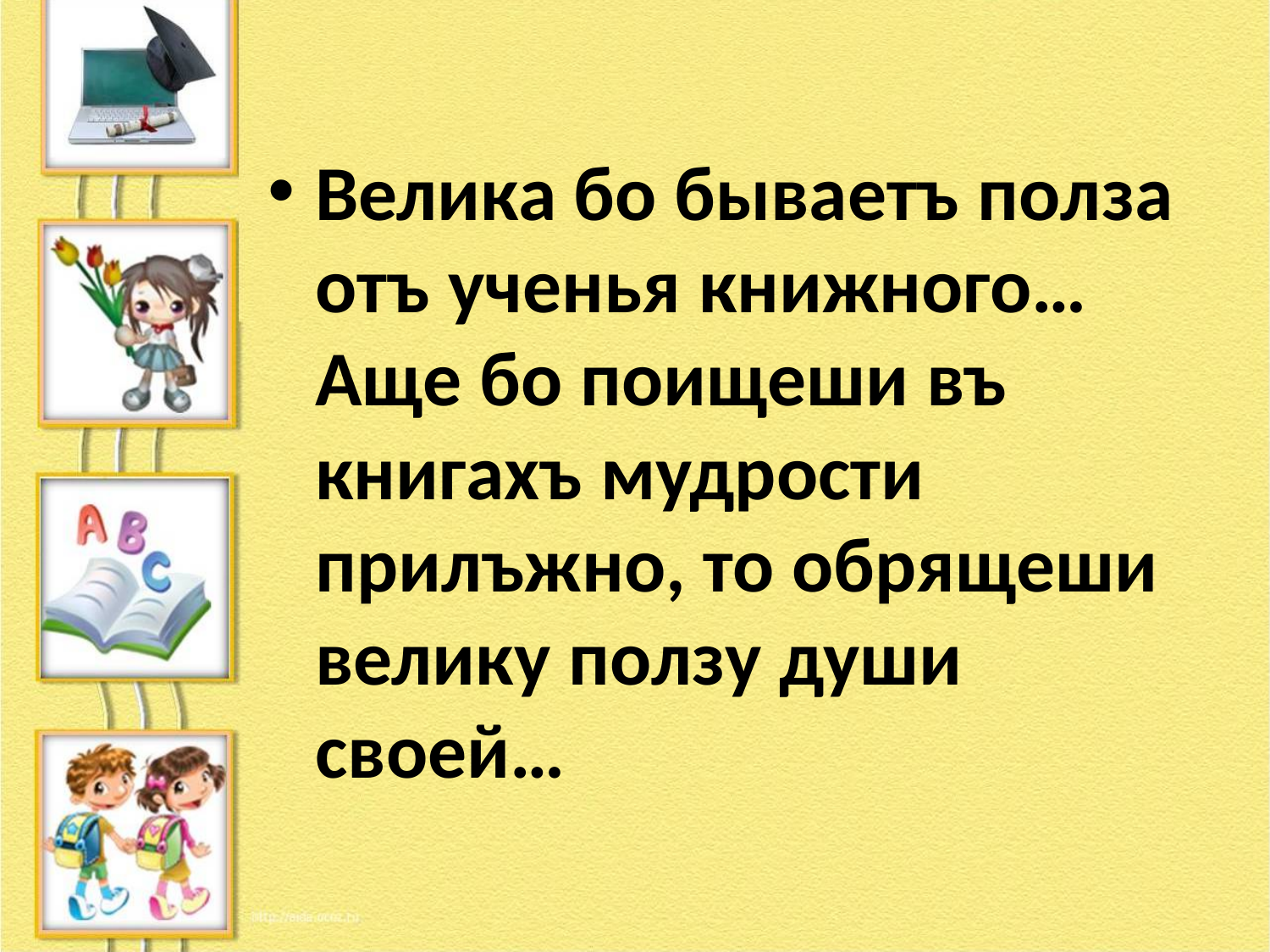

#
Велика бо бываетъ полза отъ ученья книжного… Аще бо поищеши въ книгахъ мудрости прилъжно, то обрящеши велику ползу души своей…